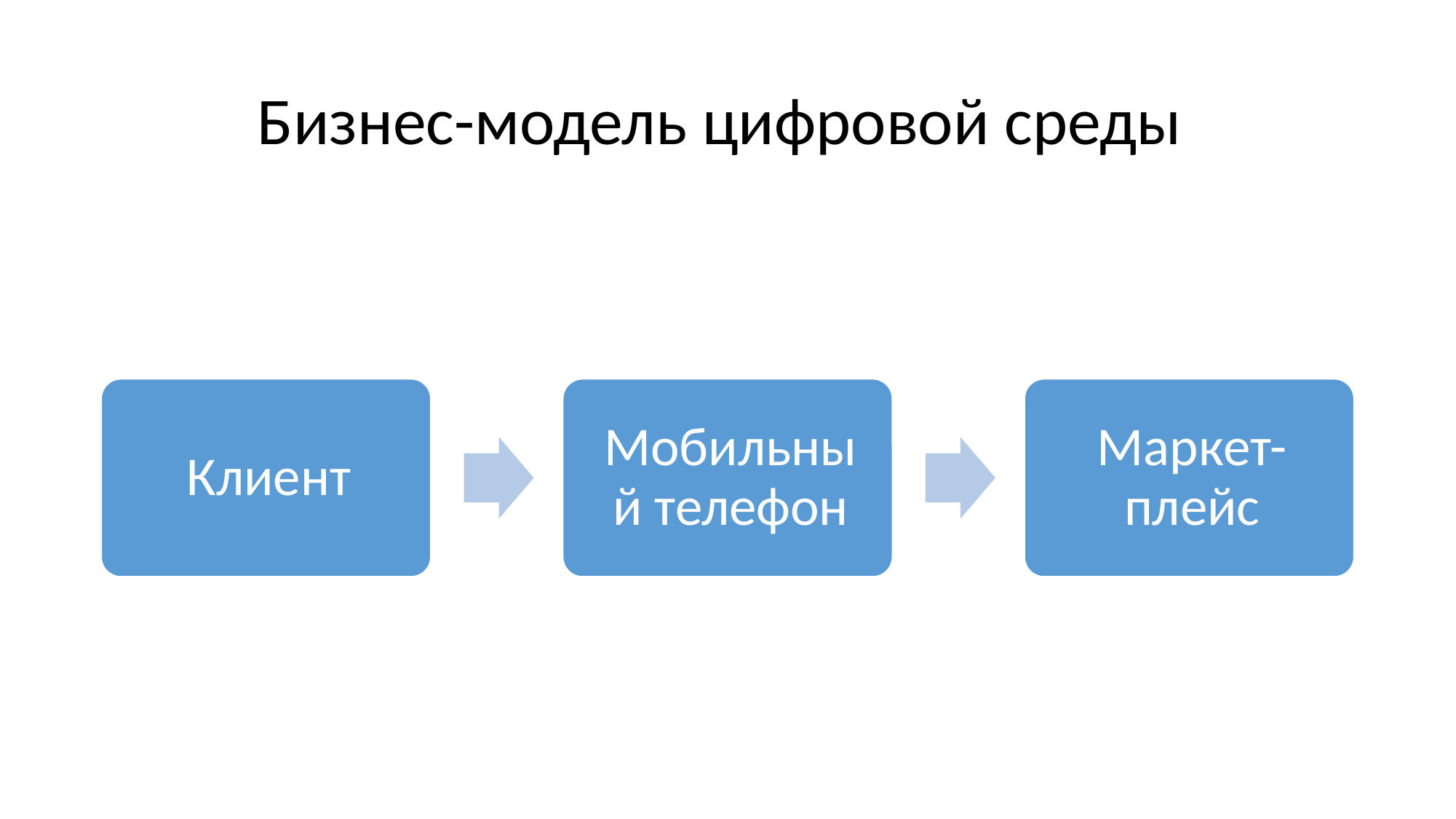

# Бизнес-модель цифровой среды
Клиент

Мобильный телефон

Маркет-плейс